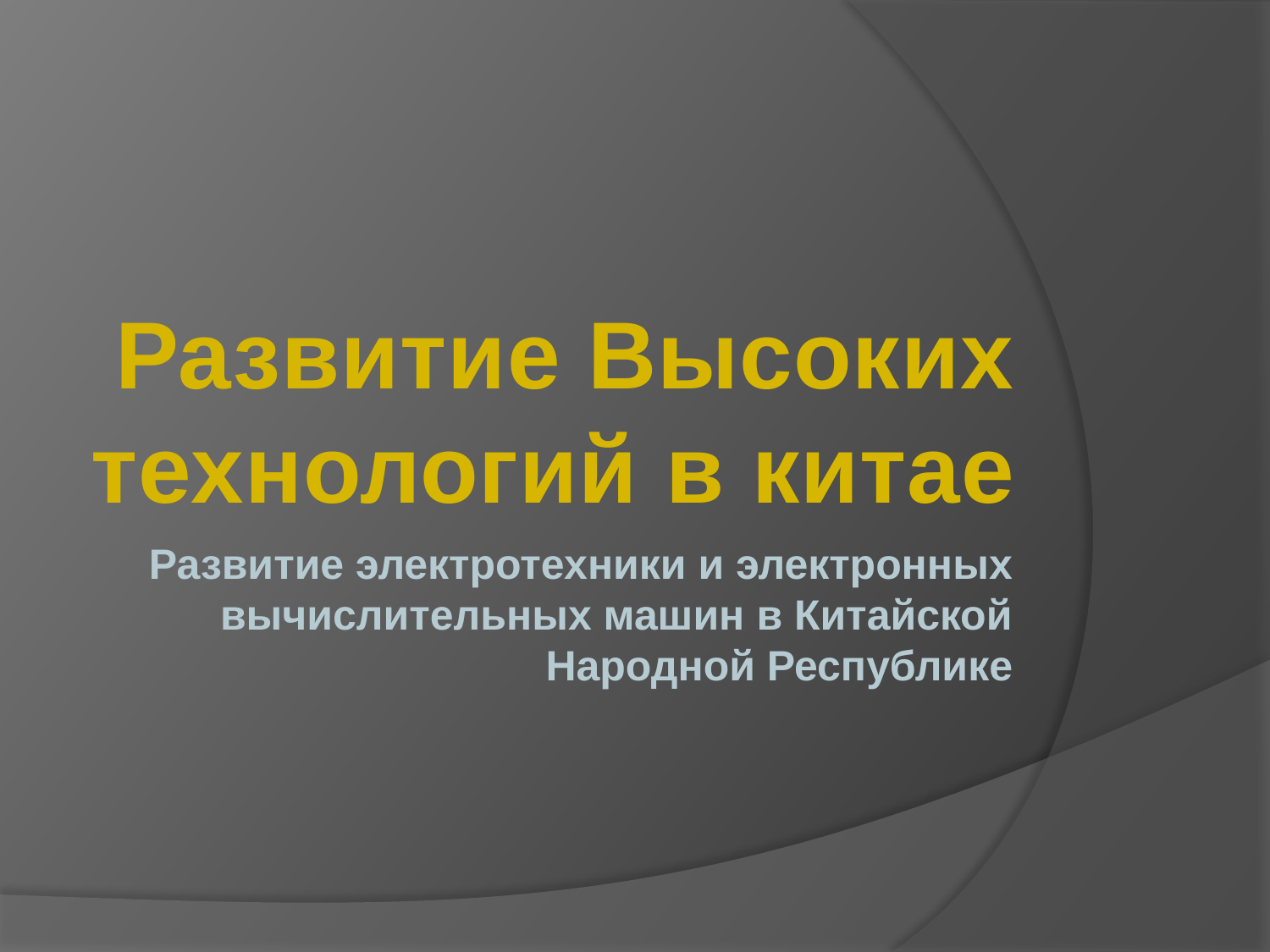

# Развитие Высоких технологий в китае
Развитие электротехники и электронных вычислительных машин в Китайской Народной Республике